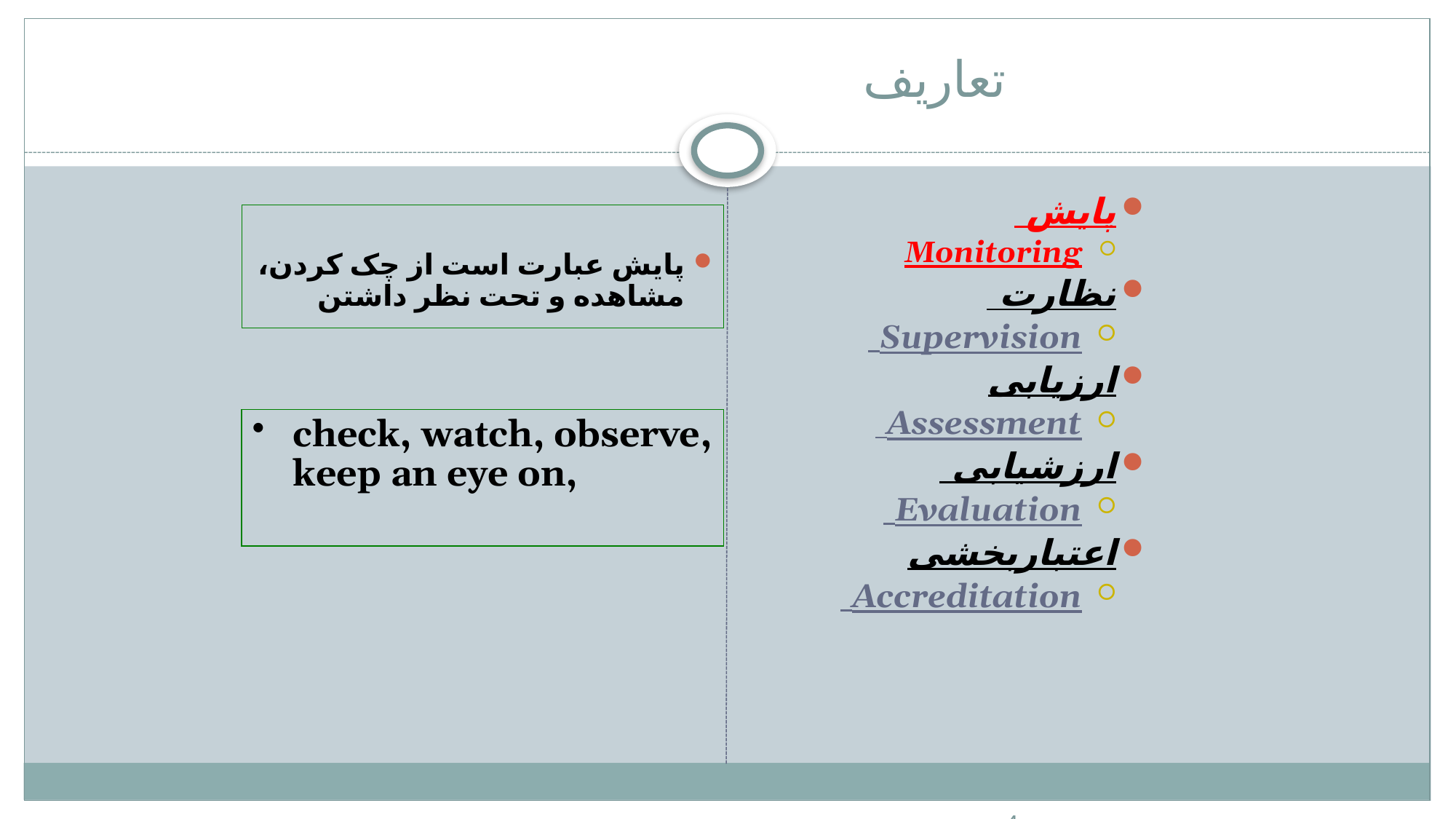

# تعاریف
پایش
Monitoring
نظارت
Supervision
ارزیابی
Assessment
ارزشیابی
Evaluation
اعتباربخشی
Accreditation

پایش عبارت است از چک کردن، مشاهده و تحت نظر داشتن
check, watch, observe, keep an eye on,
4